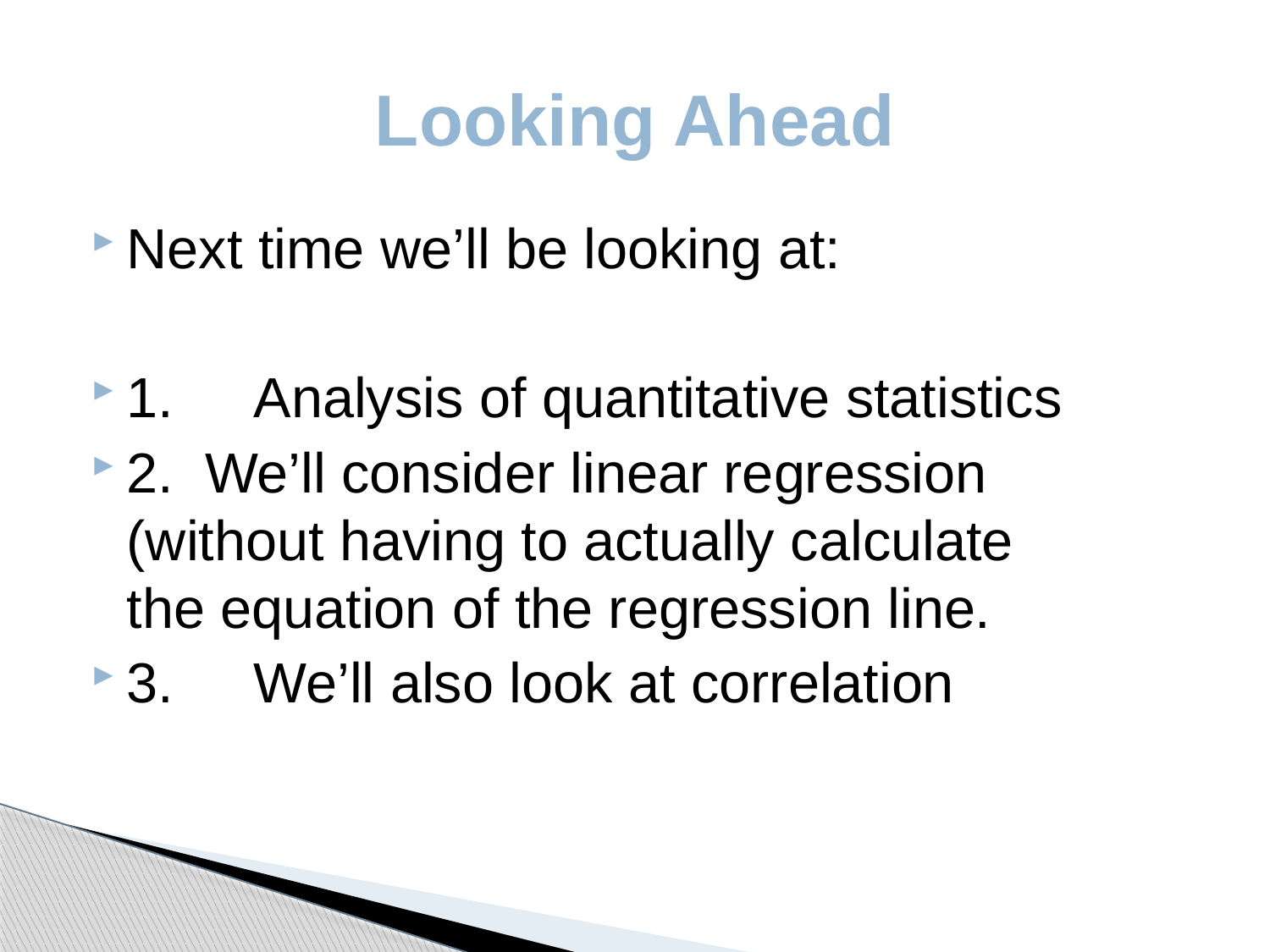

# Looking Ahead
Next time we’ll be looking at:

1.	Analysis of quantitative statistics
2.  We’ll consider linear regression 	(without having to actually calculate 	the equation of the regression line.
3.	We’ll also look at correlation